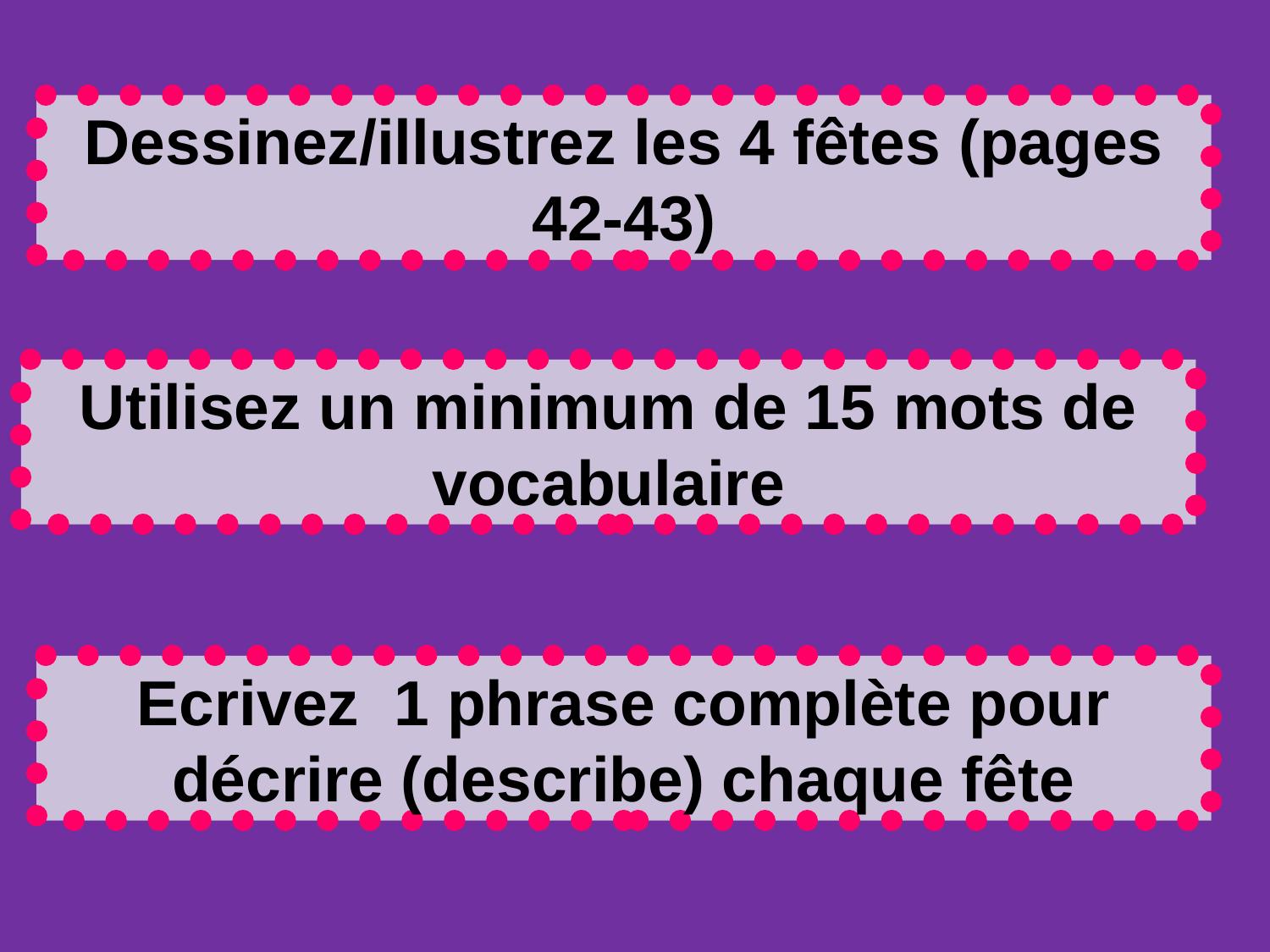

Dessinez/illustrez les 4 fêtes (pages 42-43)
Utilisez un minimum de 15 mots de vocabulaire
Ecrivez  1 phrase complète pour décrire (describe) chaque fête